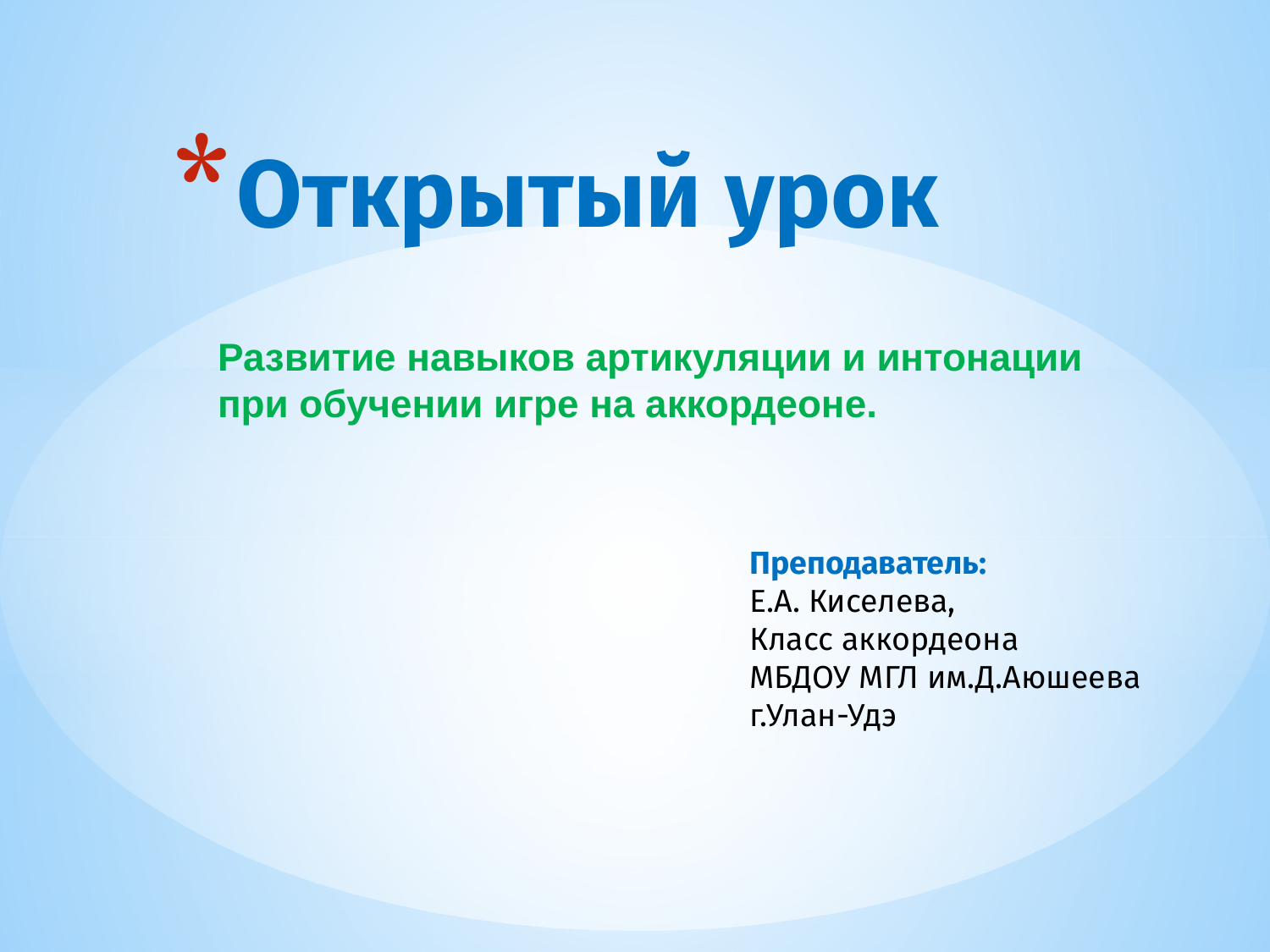

# Открытый урок
Развитие навыков артикуляции и интонации при обучении игре на аккордеоне.
Преподаватель:
Е.А. Киселева,
Класс аккордеона
МБДОУ МГЛ им.Д.Аюшеева г.Улан-Удэ